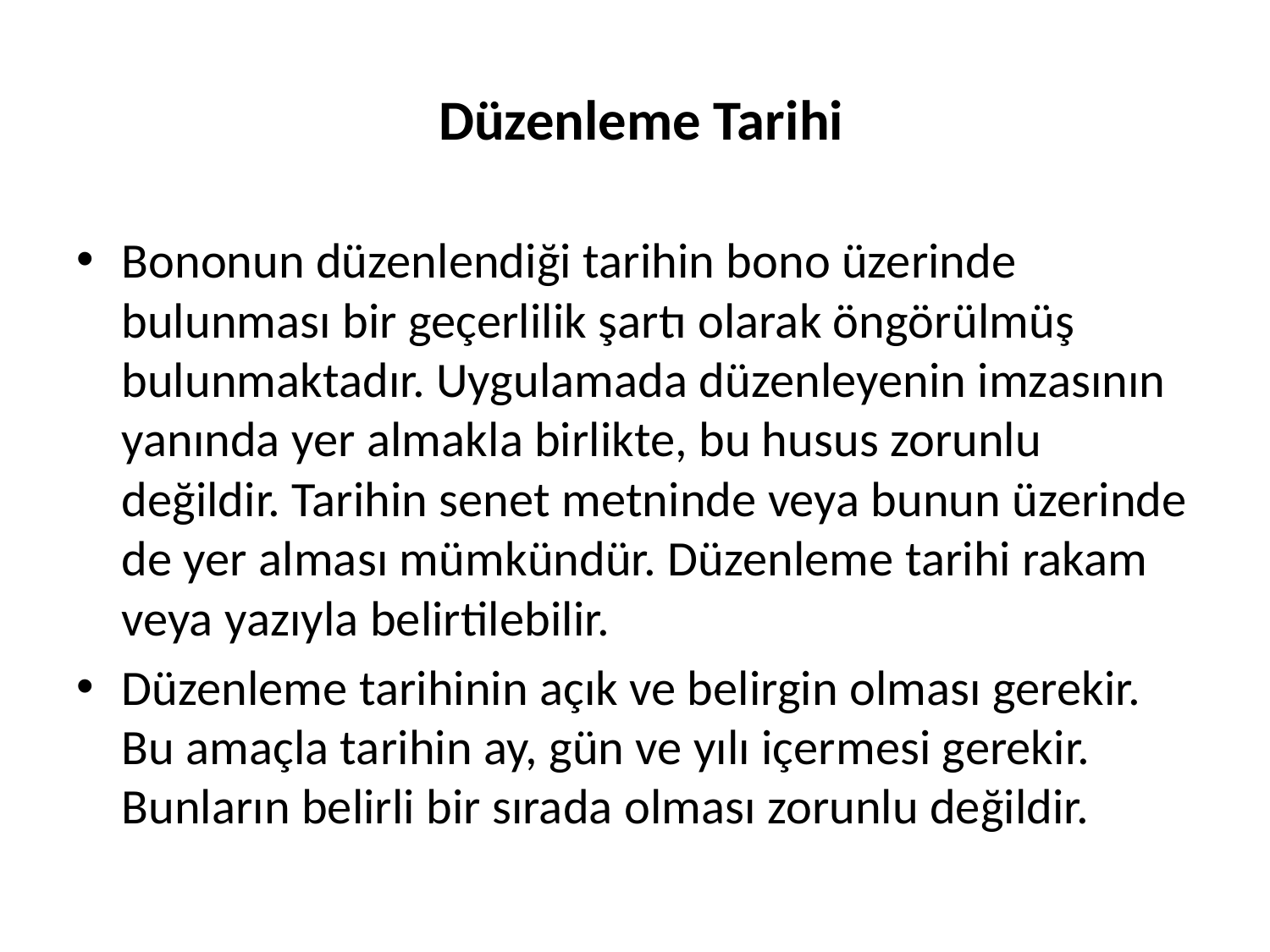

# Düzenleme Tarihi
Bononun düzenlendiği tarihin bono üzerinde bulunması bir geçerlilik şartı olarak öngörülmüş bulunmaktadır. Uygulamada düzenleyenin imzasının yanında yer almakla birlikte, bu husus zorunlu değildir. Tarihin senet metninde veya bunun üzerinde de yer alması mümkündür. Düzenleme tarihi rakam veya yazıyla belirtilebilir.
Düzenleme tarihinin açık ve belirgin olması gerekir. Bu amaçla tarihin ay, gün ve yılı içermesi gerekir. Bunların belirli bir sırada olması zorunlu değildir.